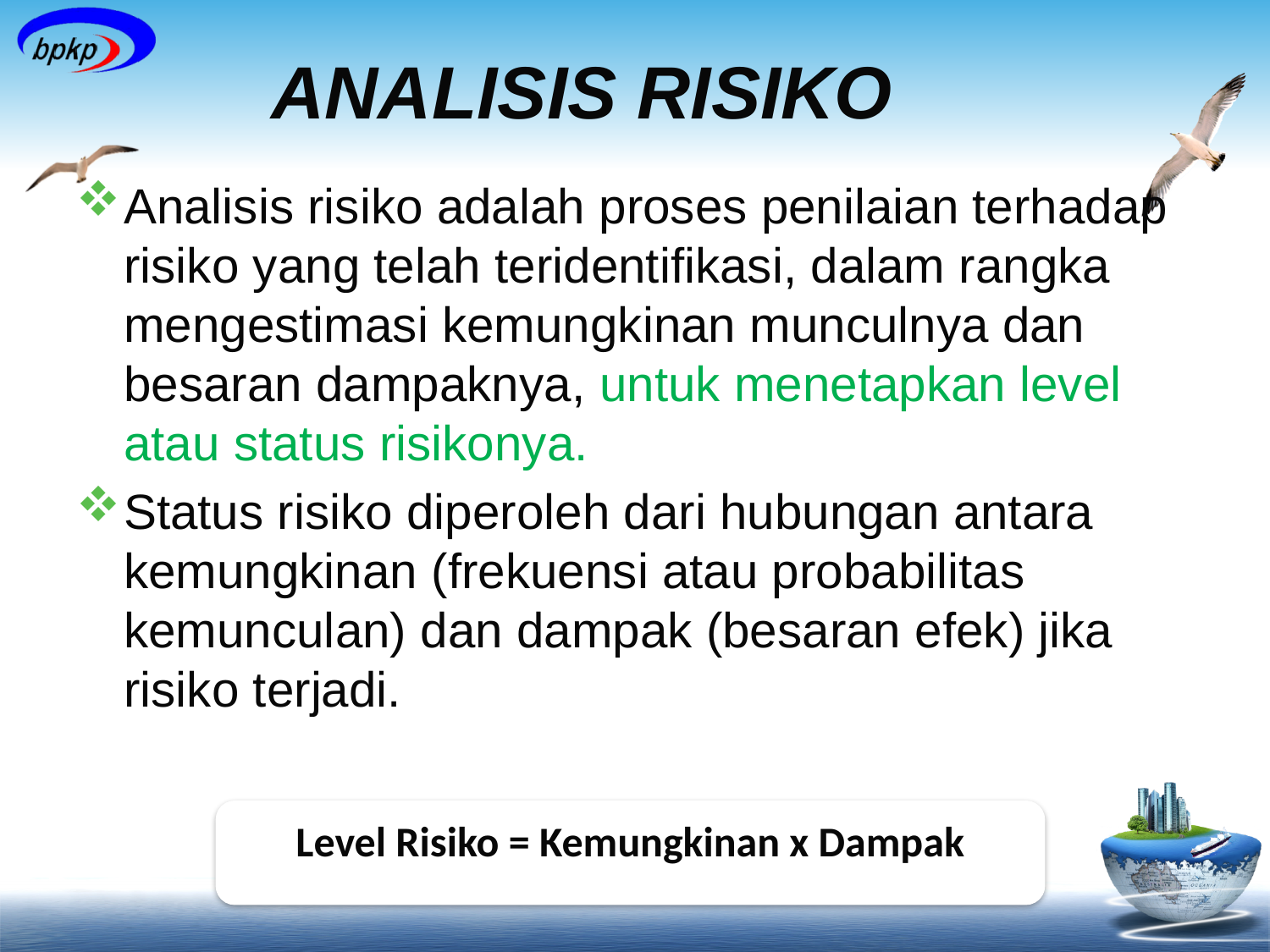

# ANALISIS RISIKO
Analisis risiko adalah proses penilaian terhadap risiko yang telah teridentifikasi, dalam rangka mengestimasi kemungkinan munculnya dan besaran dampaknya, untuk menetapkan level atau status risikonya.
Status risiko diperoleh dari hubungan antara kemungkinan (frekuensi atau probabilitas kemunculan) dan dampak (besaran efek) jika risiko terjadi.
Level Risiko = Kemungkinan x Dampak